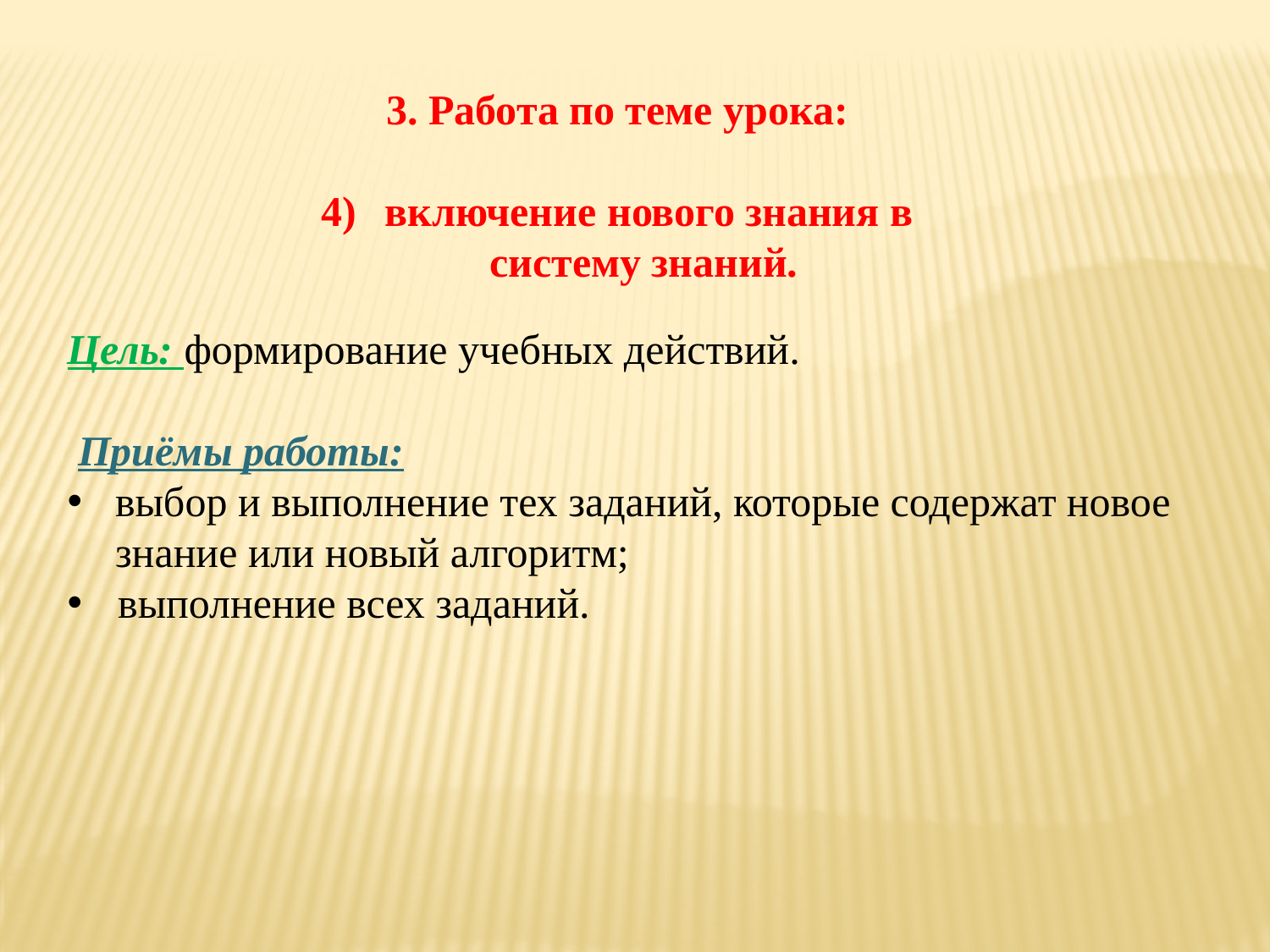

3. Работа по теме урока:

включение нового знания в систему знаний.
Цель: формирование учебных действий.

 Приёмы работы:
выбор и выполнение тех заданий, которые содержат новое знание или новый алгоритм;
 выполнение всех заданий.